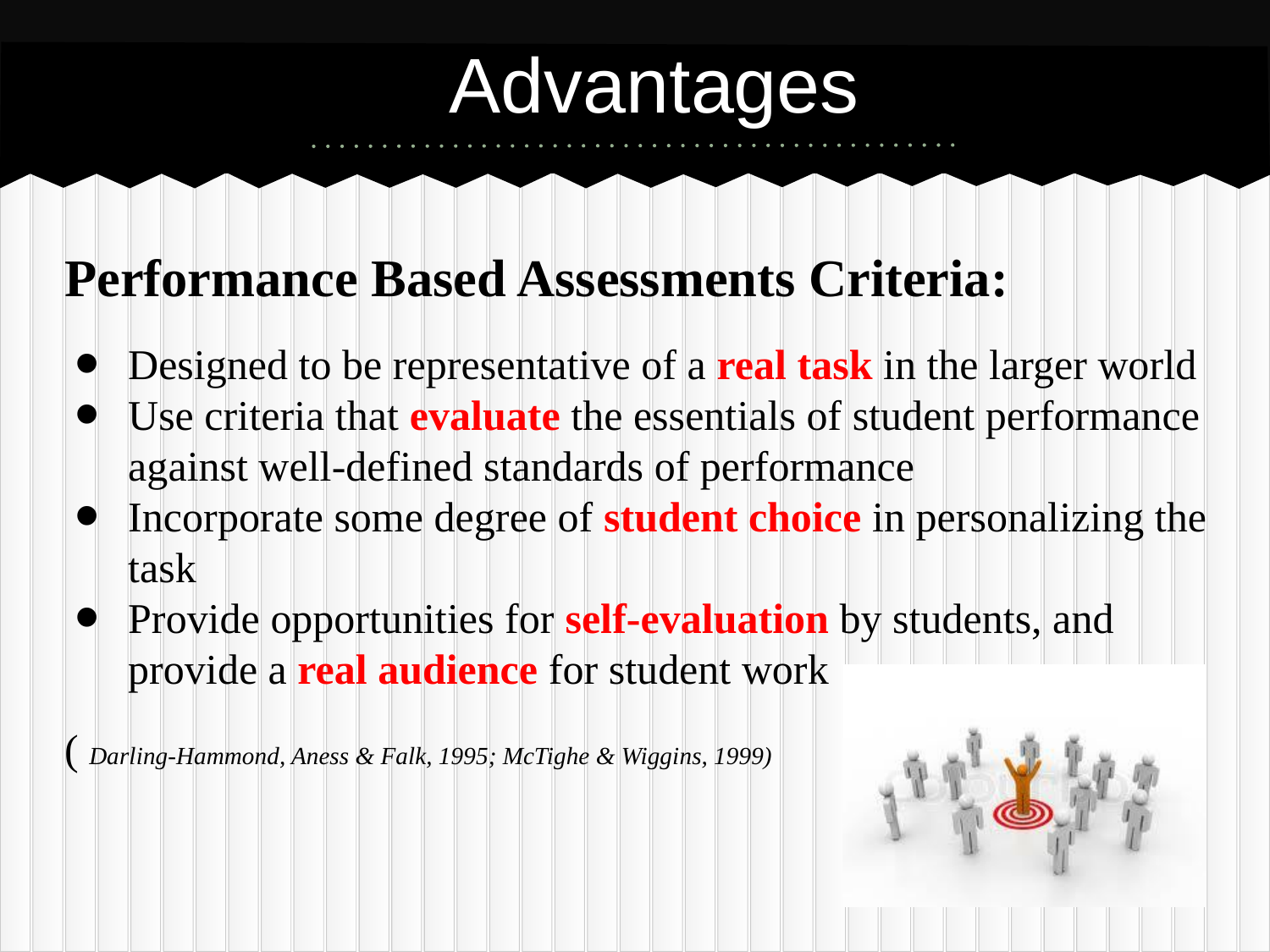

# Advantages
Performance Based Assessments Criteria:

Designed to be representative of a real task in the larger world
Use criteria that evaluate the essentials of student performance against well-defined standards of performance
Incorporate some degree of student choice in personalizing the  task
Provide opportunities for self-evaluation by students, and provide a real audience for student work

( Darling-Hammond, Aness & Falk, 1995; McTighe & Wiggins, 1999)